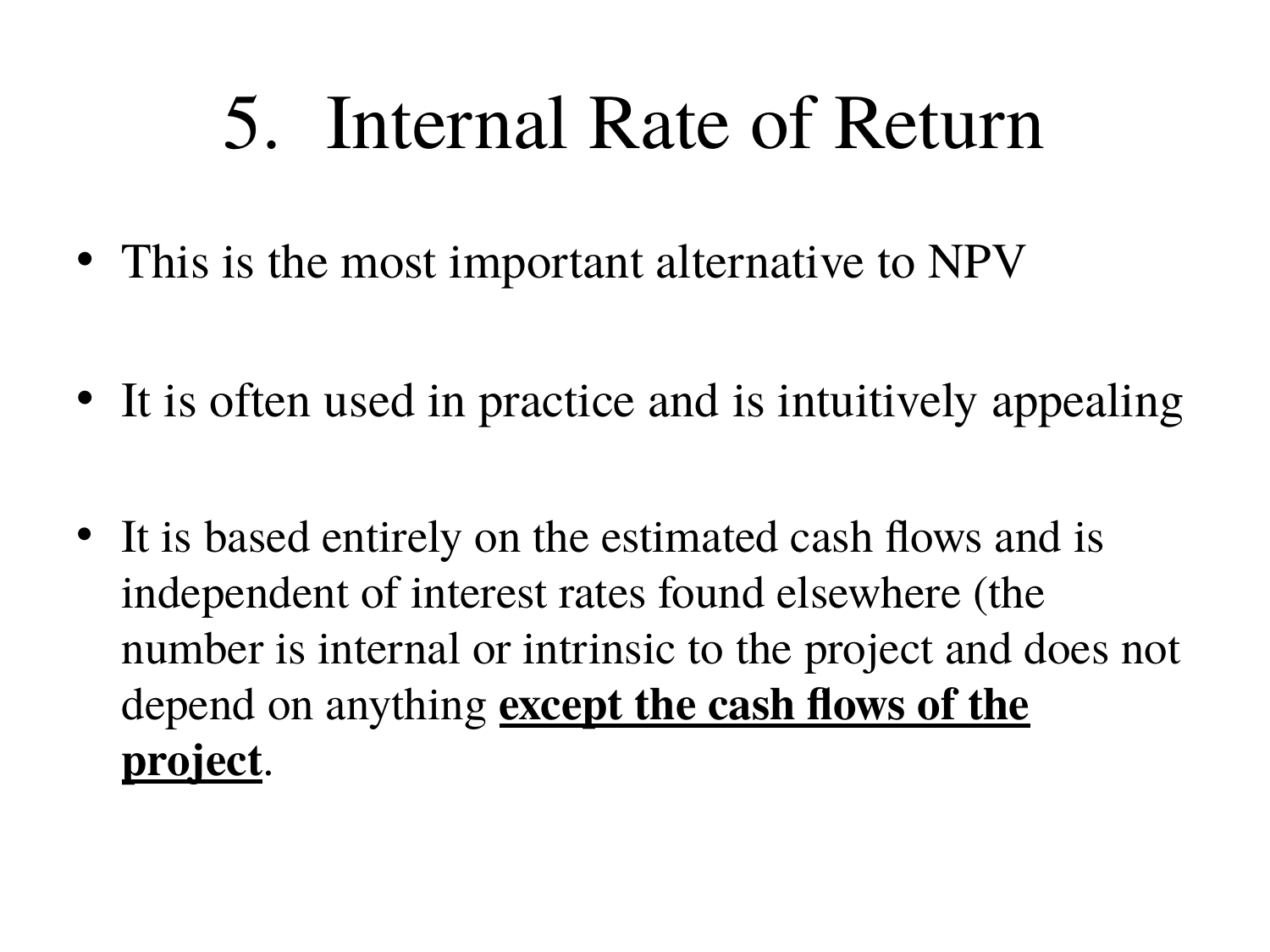

# Internal Rate of Return
This is the most important alternative to NPV

It is often used in practice and is intuitively appealing

It is based entirely on the estimated cash flows and is independent of interest rates found elsewhere (the number is internal or intrinsic to the project and does not depend on anything except the cash flows of the project.